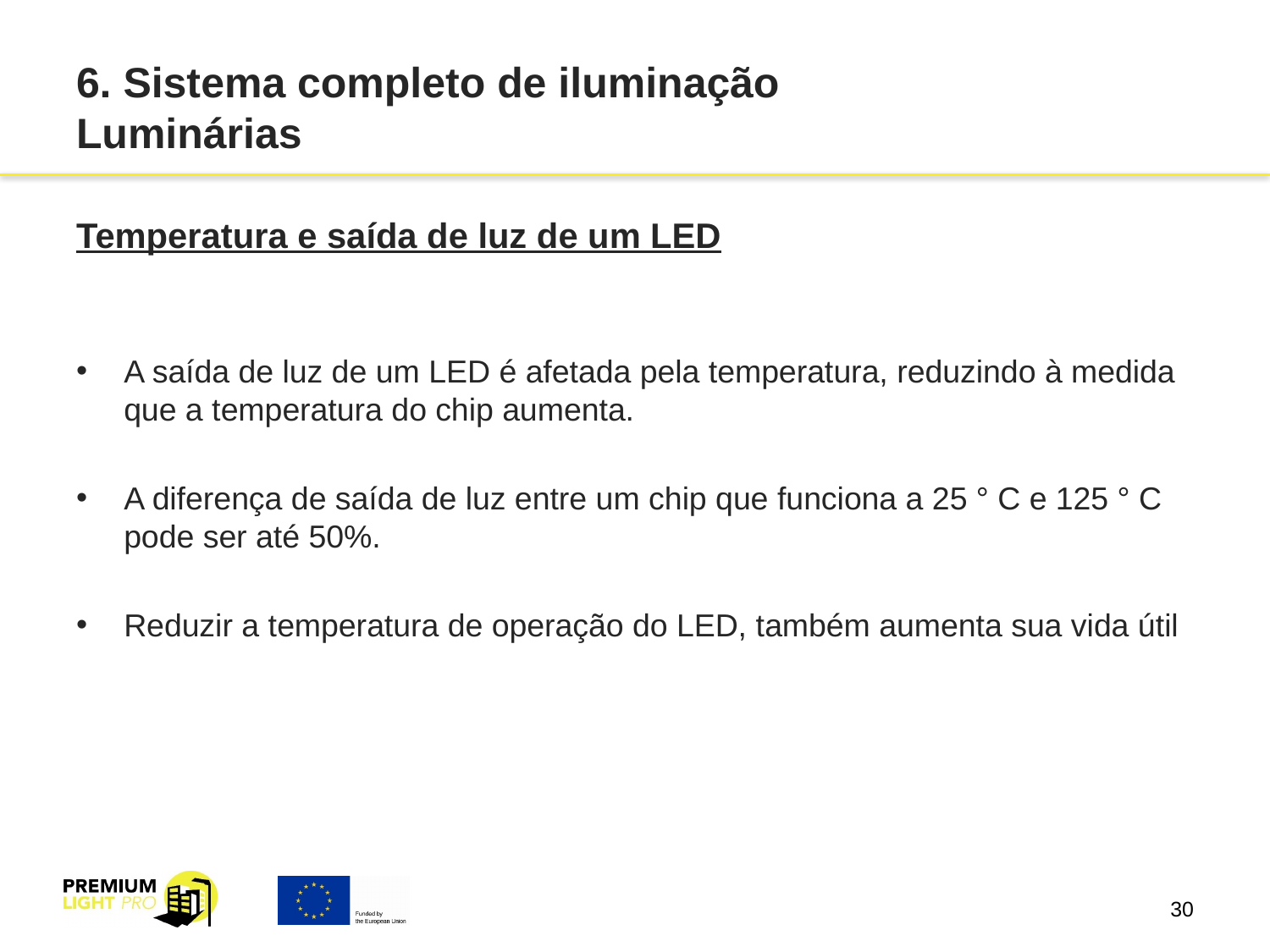

# 6. Sistema completo de iluminação Luminárias
Temperatura e saída de luz de um LED

A saída de luz de um LED é afetada pela temperatura, reduzindo à medida que a temperatura do chip aumenta.

A diferença de saída de luz entre um chip que funciona a 25 ° C e 125 ° C pode ser até 50%.

Reduzir a temperatura de operação do LED, também aumenta sua vida útil